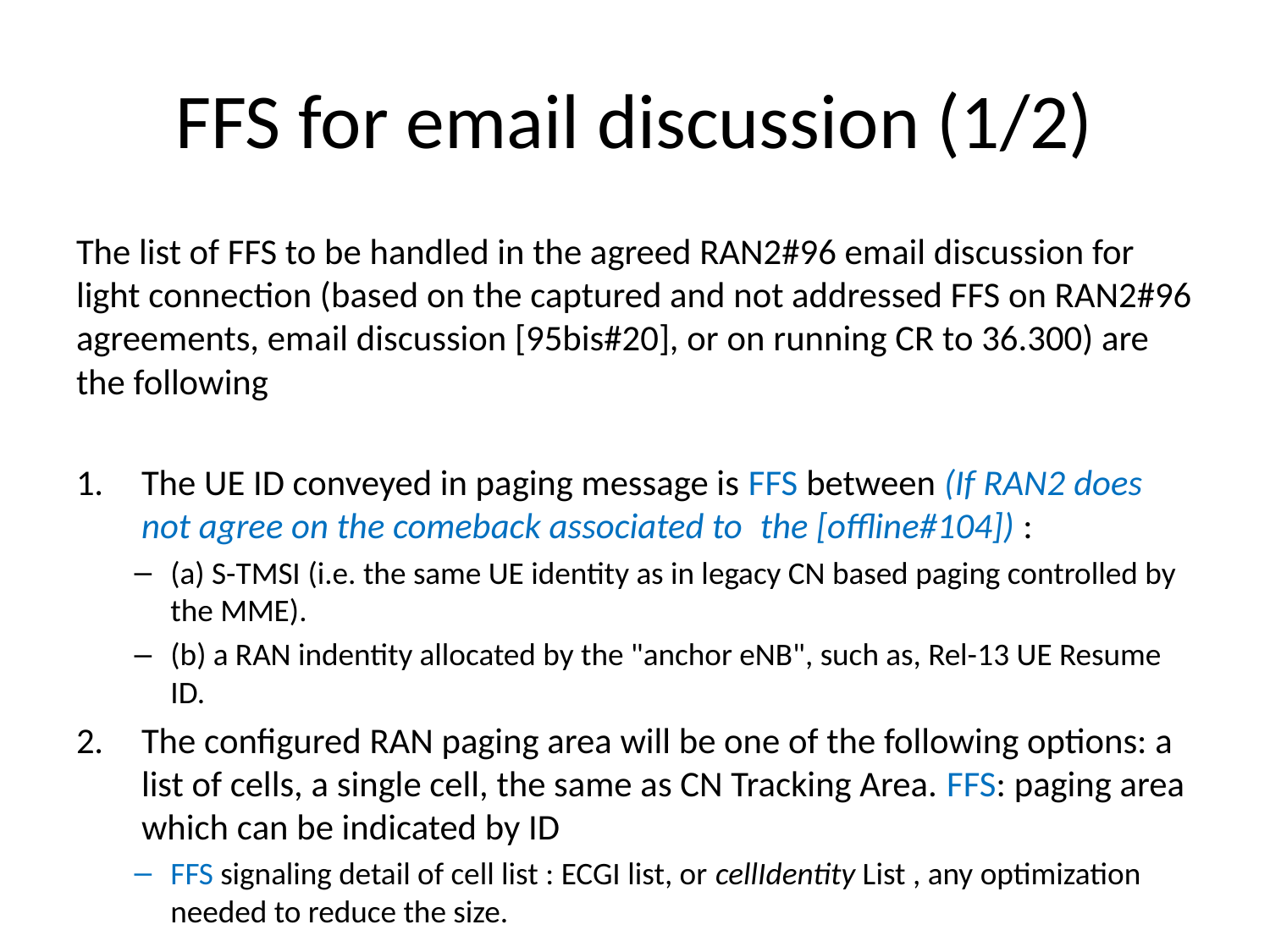

# FFS for email discussion (1/2)
The list of FFS to be handled in the agreed RAN2#96 email discussion for light connection (based on the captured and not addressed FFS on RAN2#96 agreements, email discussion [95bis#20], or on running CR to 36.300) are the following

The UE ID conveyed in paging message is FFS between (If RAN2 does not agree on the comeback associated to  the [offline#104]) :
(a) S-TMSI (i.e. the same UE identity as in legacy CN based paging controlled by the MME).
(b) a RAN indentity allocated by the "anchor eNB", such as, Rel-13 UE Resume ID.
The configured RAN paging area will be one of the following options: a list of cells, a single cell, the same as CN Tracking Area. FFS: paging area which can be indicated by ID
FFS signaling detail of cell list : ECGI list, or cellIdentity List , any optimization needed to reduce the size.